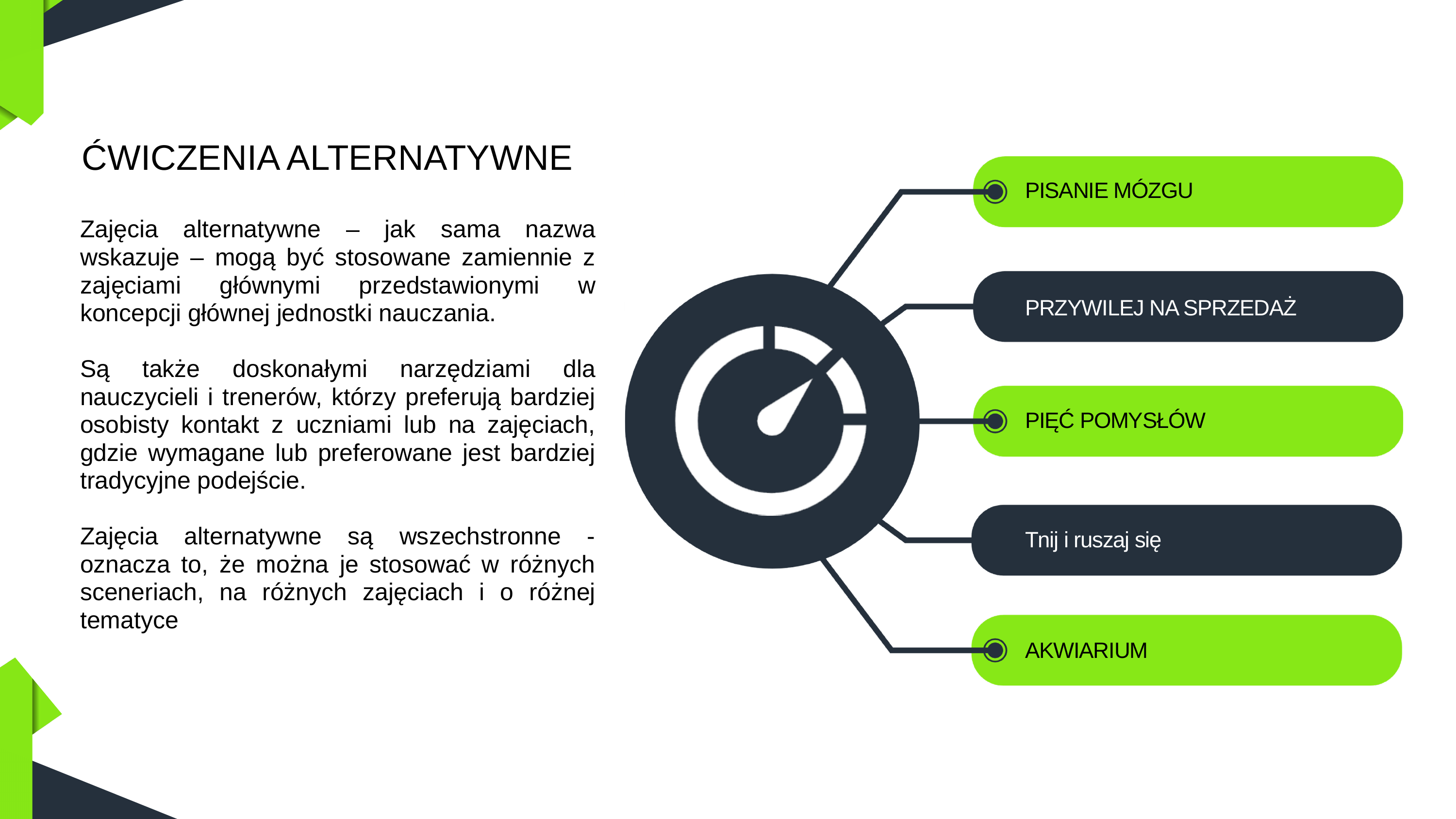

ĆWICZENIA ALTERNATYWNE

PISANIE MÓZGU
Zajęcia alternatywne – jak sama nazwa wskazuje – mogą być stosowane zamiennie z zajęciami głównymi przedstawionymi w koncepcji głównej jednostki nauczania.

Są także doskonałymi narzędziami dla nauczycieli i trenerów, którzy preferują bardziej osobisty kontakt z uczniami lub na zajęciach, gdzie wymagane lub preferowane jest bardziej tradycyjne podejście.

Zajęcia alternatywne są wszechstronne - oznacza to, że można je stosować w różnych sceneriach, na różnych zajęciach i o różnej tematyce

PRZYWILEJ NA SPRZEDAŻ

PIĘĆ POMYSŁÓW
Tnij i ruszaj się
AKWIARIUM